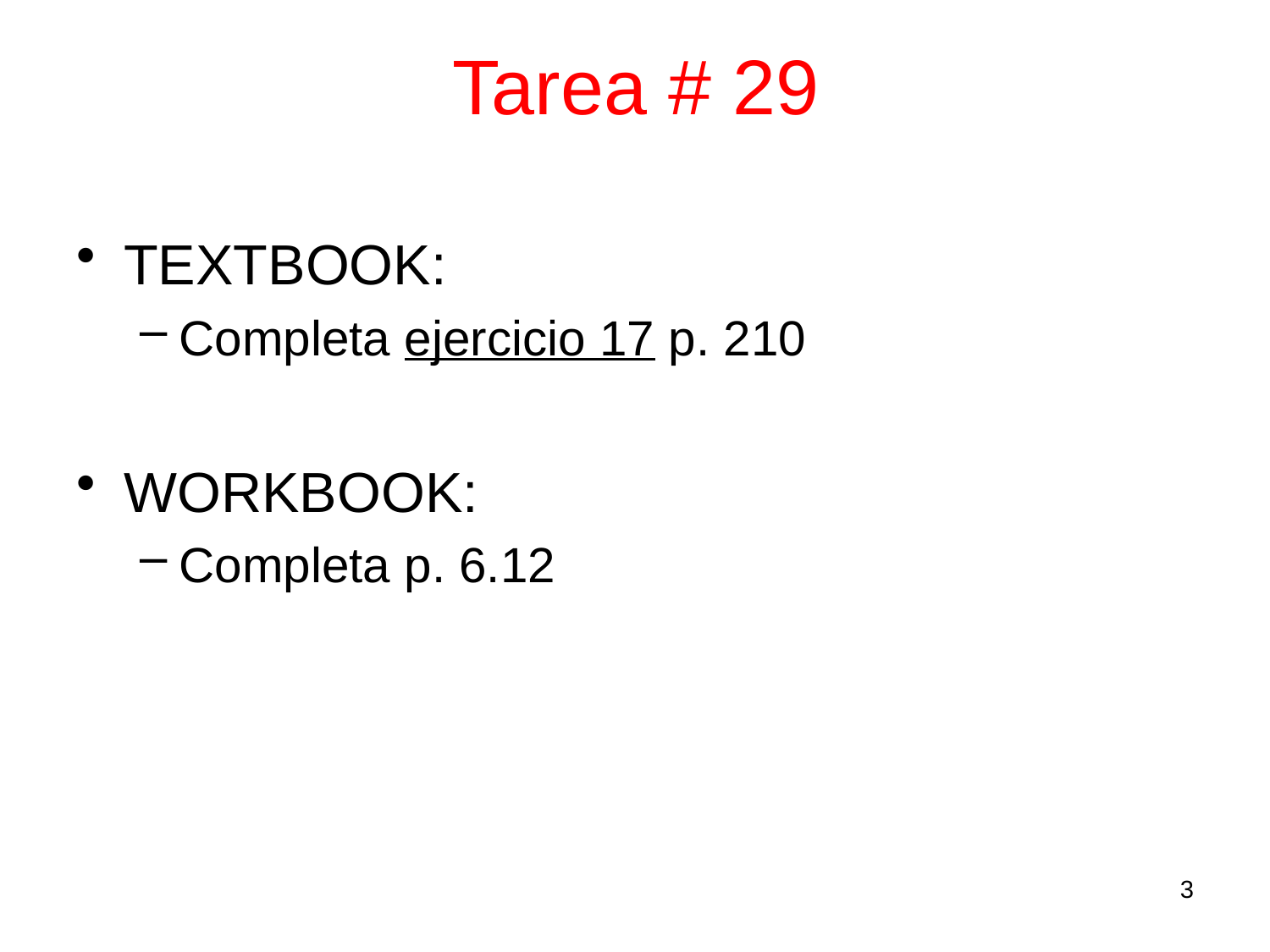

Tarea # 29
TEXTBOOK:
Completa ejercicio 17 p. 210

WORKBOOK:
Completa p. 6.12
3